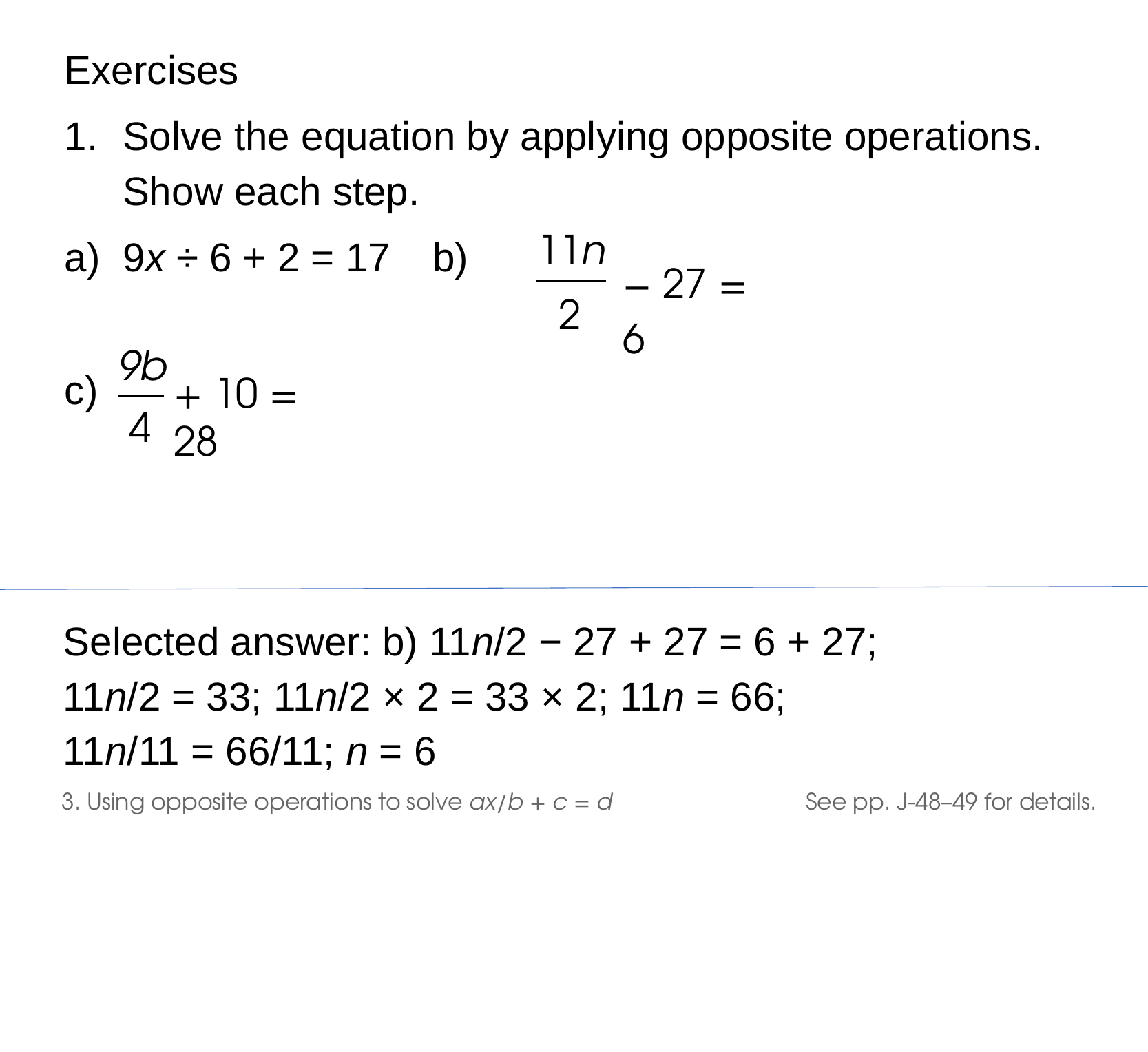

Exercises
Solve the equation by applying opposite operations. Show each step.
9x ÷ 6 + 2 = 17	b)

c)
11n
  2
− 27 = 6
9b
 4
+ 10 = 28
Selected answer: b) 11n/2 − 27 + 27 = 6 + 27;
11n/2 = 33; 11n/2 × 2 = 33 × 2; 11n = 66;
11n/11 = 66/11; n = 6
3. Using opposite operations to solve ax/b + c = d
See pp. J-48–49 for details.